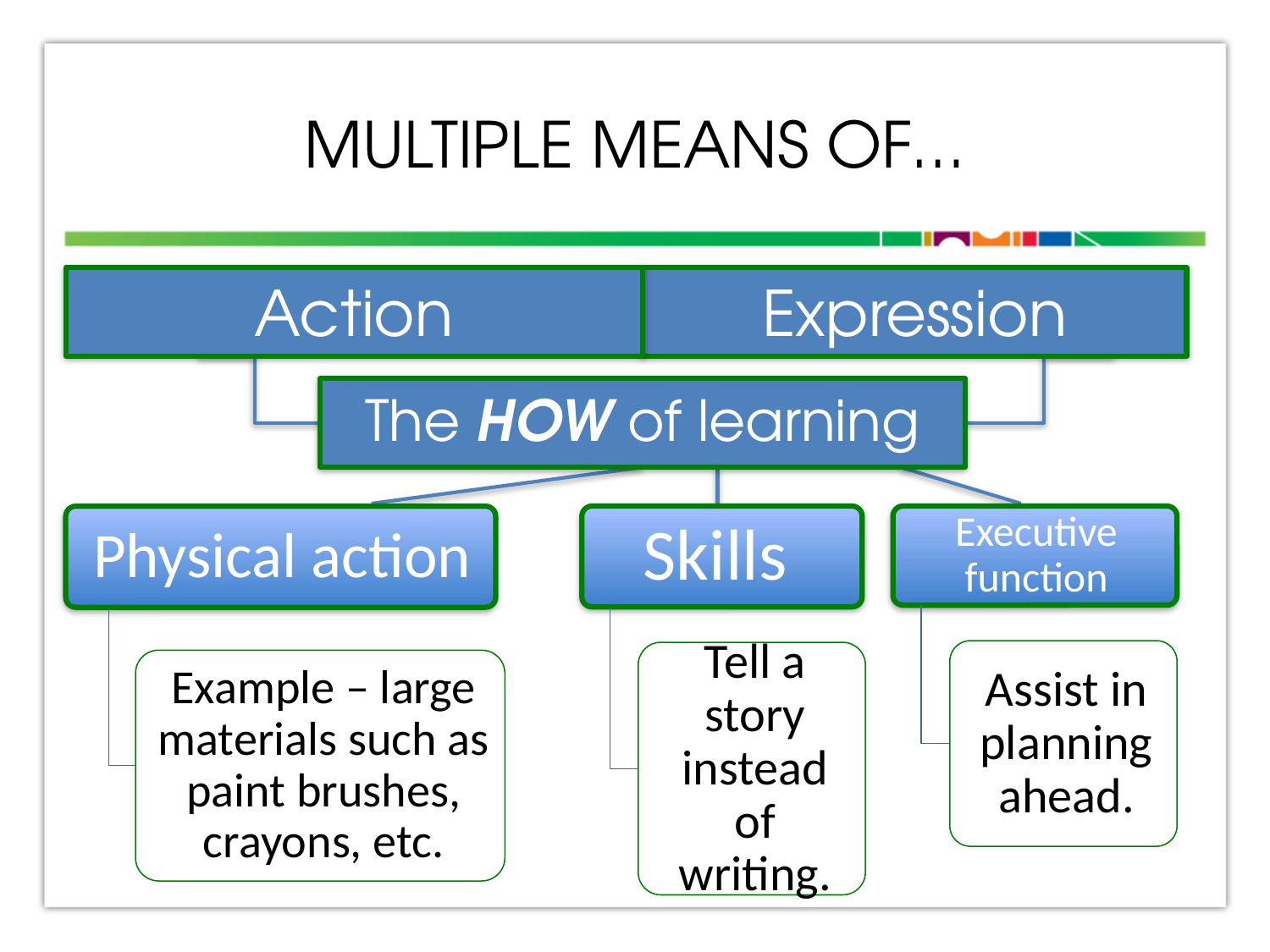

# Multiple means of…
Action
Expression
The HOW of learning
Physical action
Example – large materials such as paint brushes, crayons, etc.
Skills
Tell a story instead of writing.
Executive function
Assist in planning ahead.